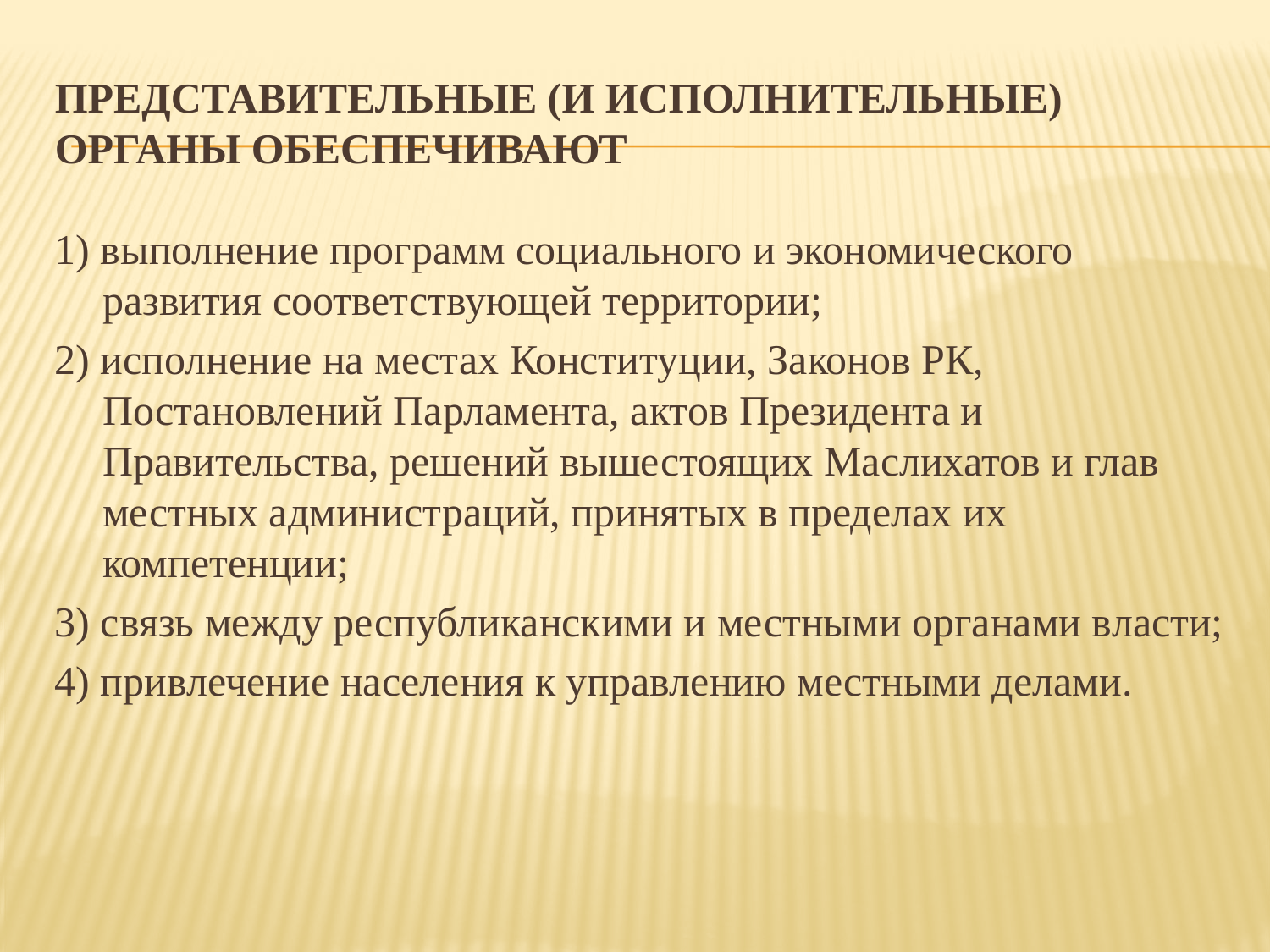

# Представительные (и исполнительные) органы обеспечивают
1) выполнение программ социального и экономического развития соответствующей территории;
2) исполнение на местах Конституции, Законов РК, Постановлений Парламента, актов Президента и Правительства, решений вышестоящих Маслихатов и глав местных администраций, принятых в пределах их компетенции;
3) связь между республиканскими и местными органами власти;
4) привлечение населения к управлению местными делами.